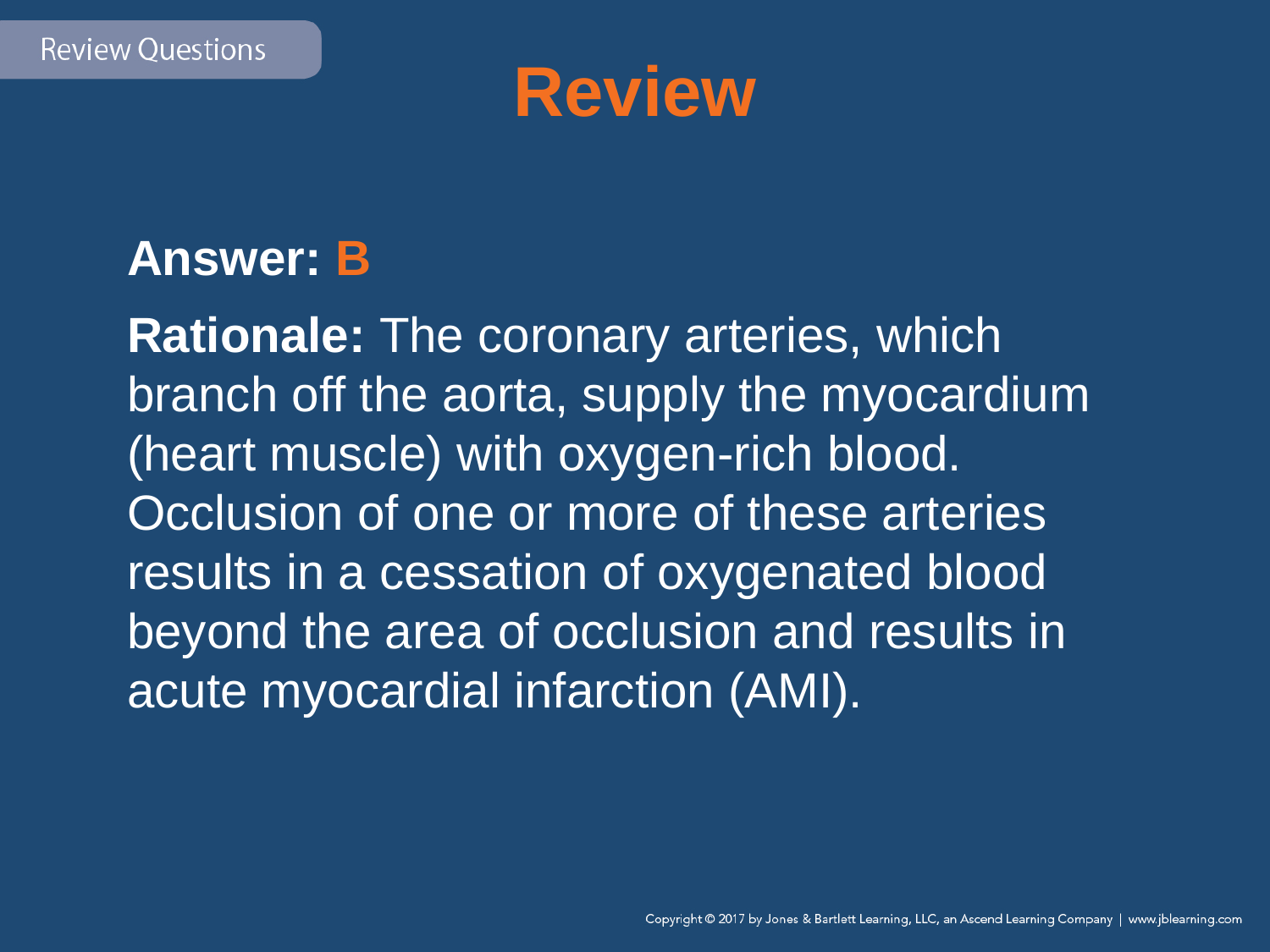

# Review
Answer: B
Rationale: The coronary arteries, which branch off the aorta, supply the myocardium (heart muscle) with oxygen-rich blood. Occlusion of one or more of these arteries results in a cessation of oxygenated blood beyond the area of occlusion and results in acute myocardial infarction (AMI).